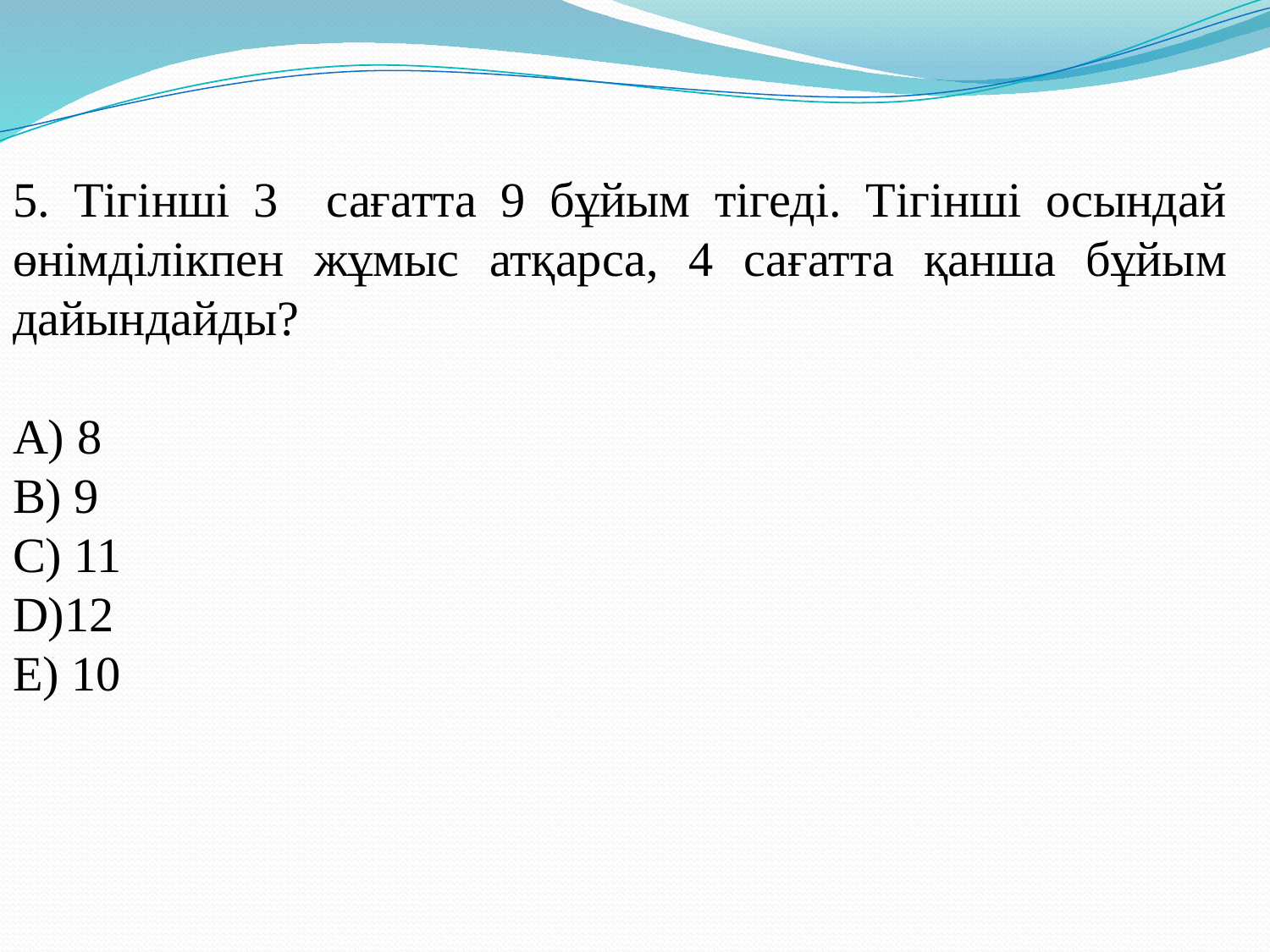

5. Тігінші 3  сағатта 9 бұйым тігеді. Тігінші осындай өнімділікпен жұмыс атқарса, 4 сағатта қанша бұйым дайындайды?

A) 8
B) 9
C) 11
D)12
E) 10